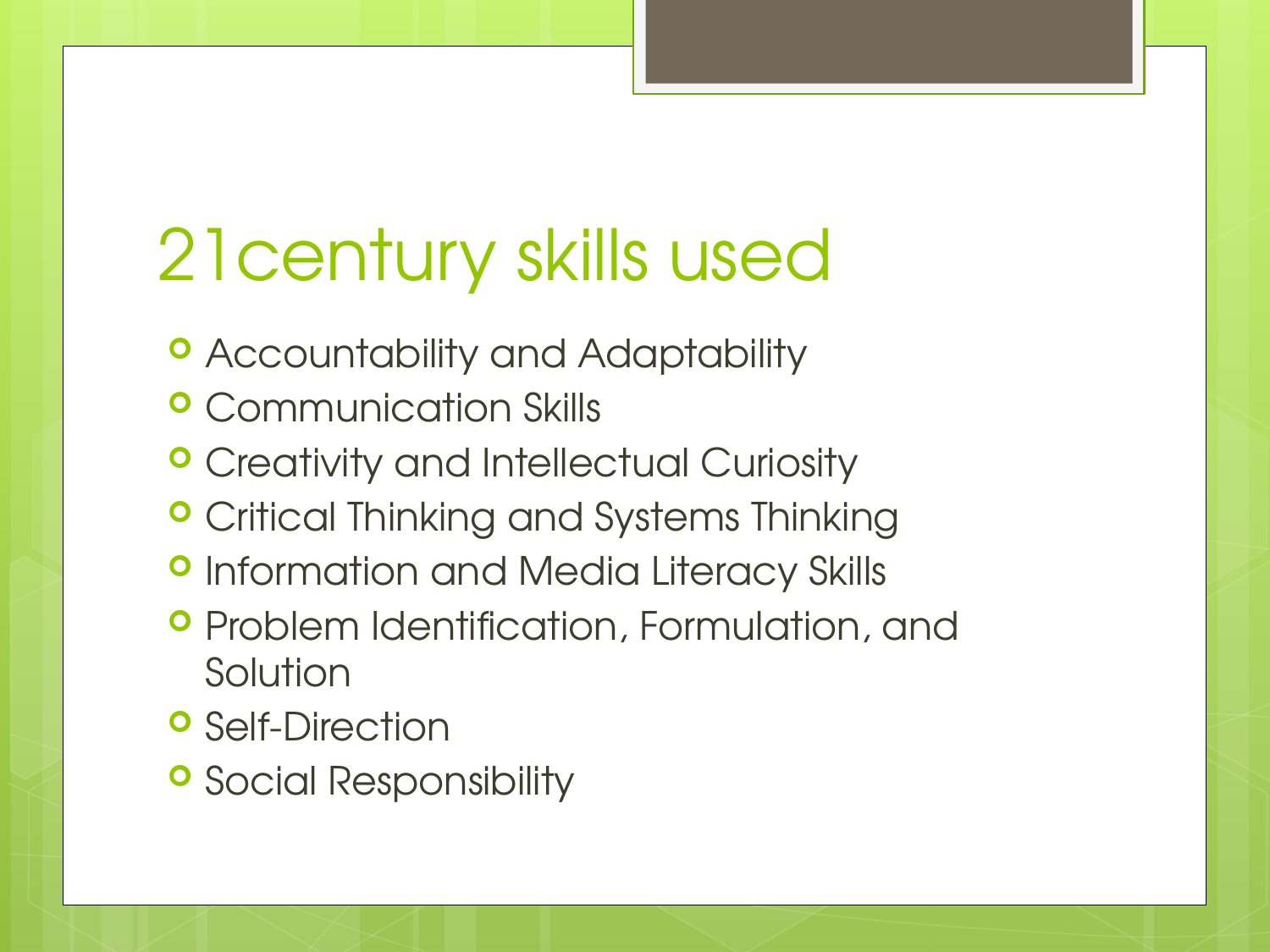

# 21century skills used
Accountability and Adaptability
Communication Skills
Creativity and Intellectual Curiosity
Critical Thinking and Systems Thinking
Information and Media Literacy Skills
Problem Identification, Formulation, and Solution
Self-Direction
Social Responsibility